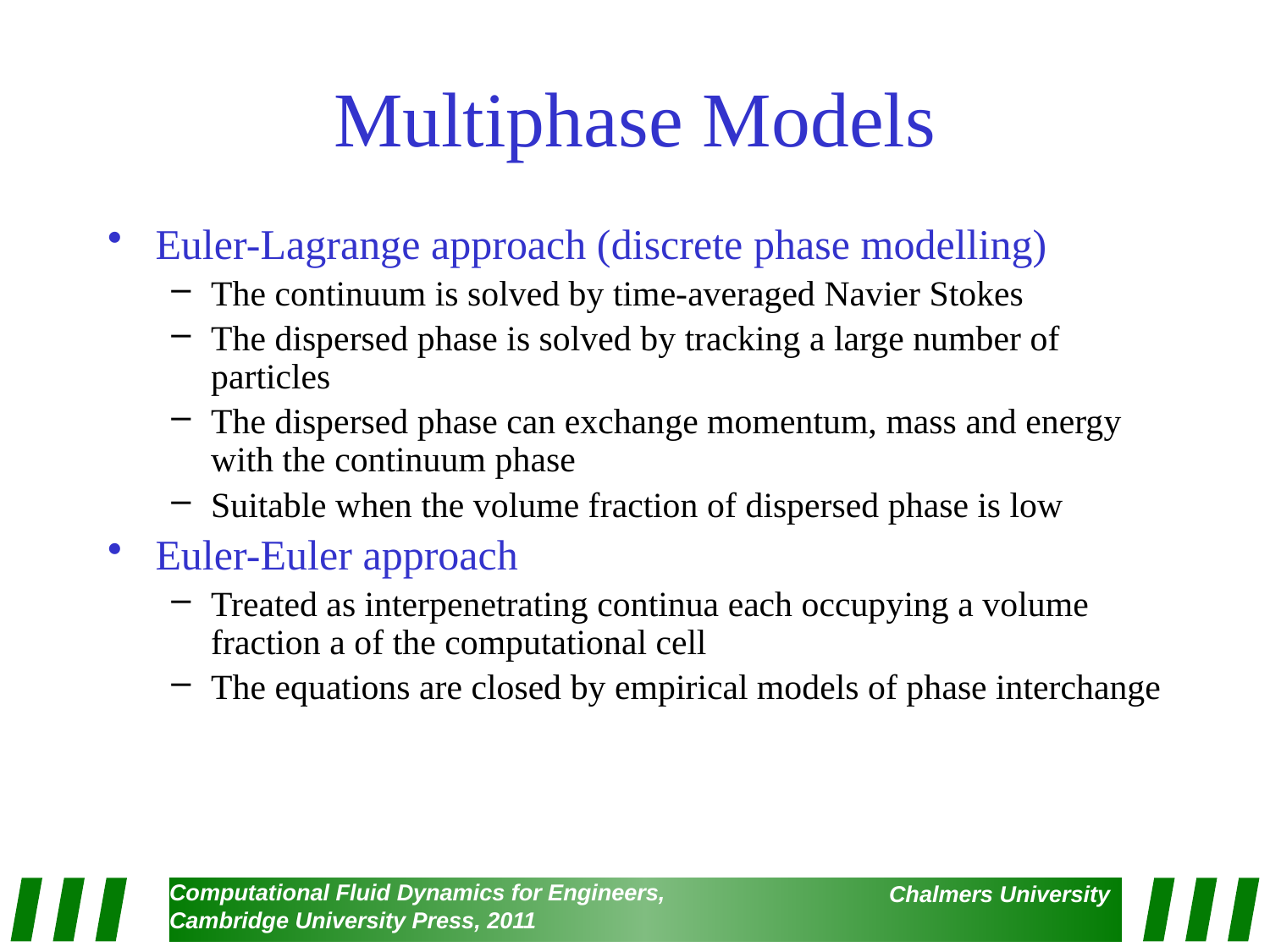

# Multiphase Models
Euler-Lagrange approach (discrete phase modelling)
The continuum is solved by time-averaged Navier Stokes
The dispersed phase is solved by tracking a large number of particles
The dispersed phase can exchange momentum, mass and energy with the continuum phase
Suitable when the volume fraction of dispersed phase is low
Euler-Euler approach
Treated as interpenetrating continua each occupying a volume fraction a of the computational cell
The equations are closed by empirical models of phase interchange